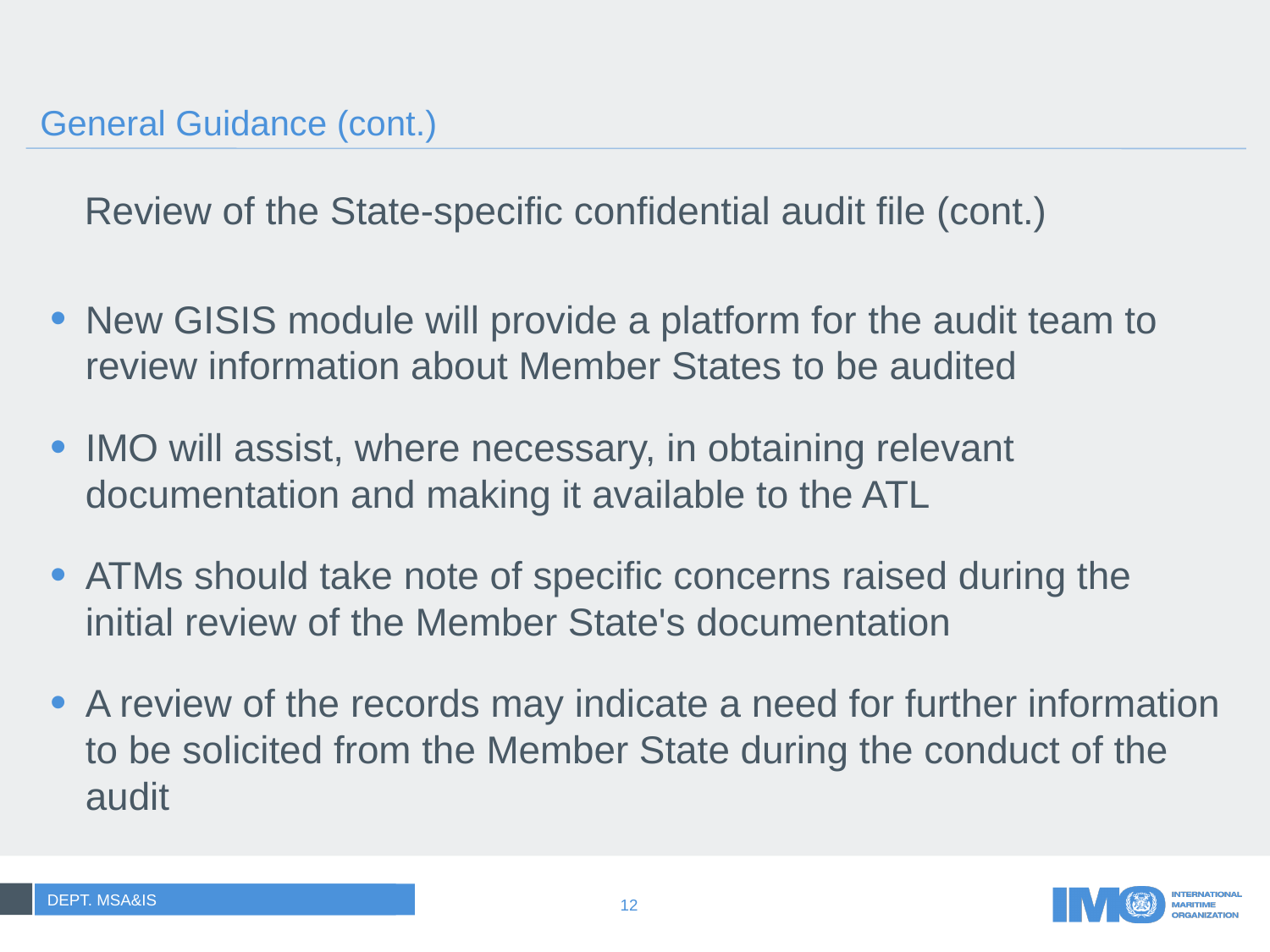

# General Guidance (cont.)
Review of the State-specific confidential audit file (cont.)

New GISIS module will provide a platform for the audit team to review information about Member States to be audited

IMO will assist, where necessary, in obtaining relevant documentation and making it available to the ATL

ATMs should take note of specific concerns raised during the initial review of the Member State's documentation

A review of the records may indicate a need for further information to be solicited from the Member State during the conduct of the audit